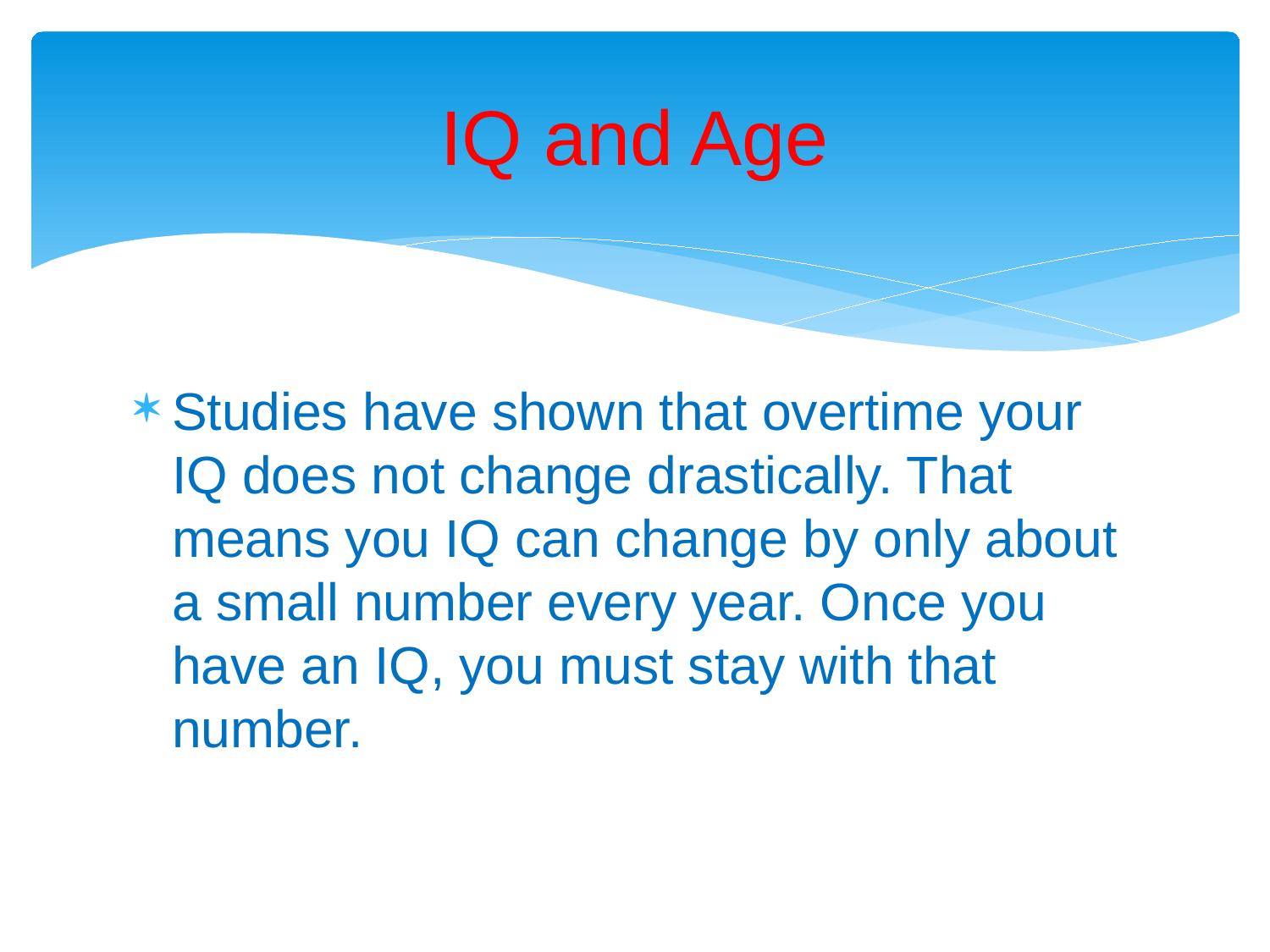

# IQ and Age
Studies have shown that overtime your IQ does not change drastically. That means you IQ can change by only about a small number every year. Once you have an IQ, you must stay with that number.